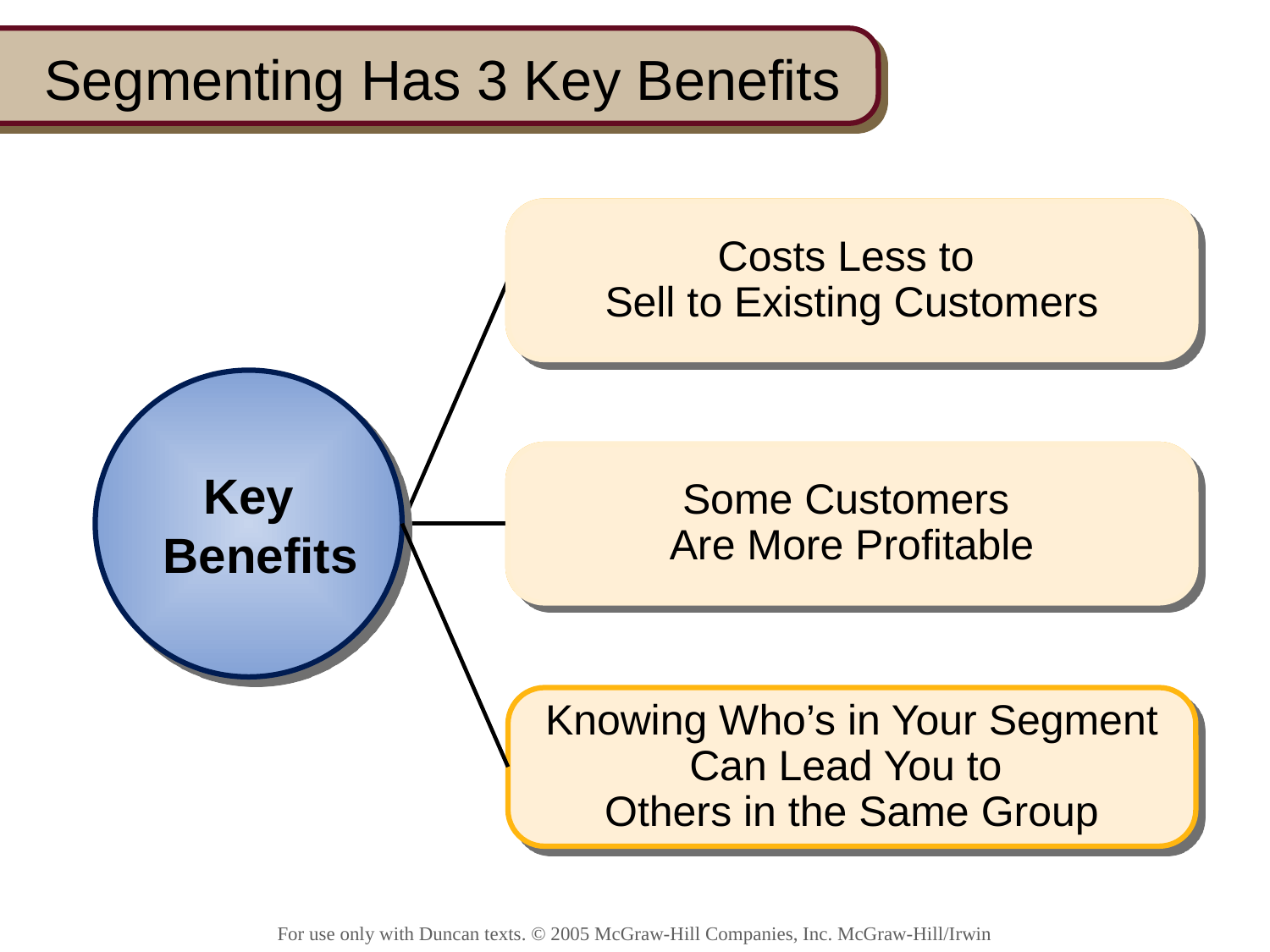

# Segmenting Has 3 Key Benefits
Costs Less to
Sell to Existing Customers
Costs Less to
Sell to Existing Customers
Key
Benefits
Some Customers
Are More Profitable
Some Customers
Are More Profitable
Knowing Who’s in Your Segment Can Lead You to
Others in the Same Group